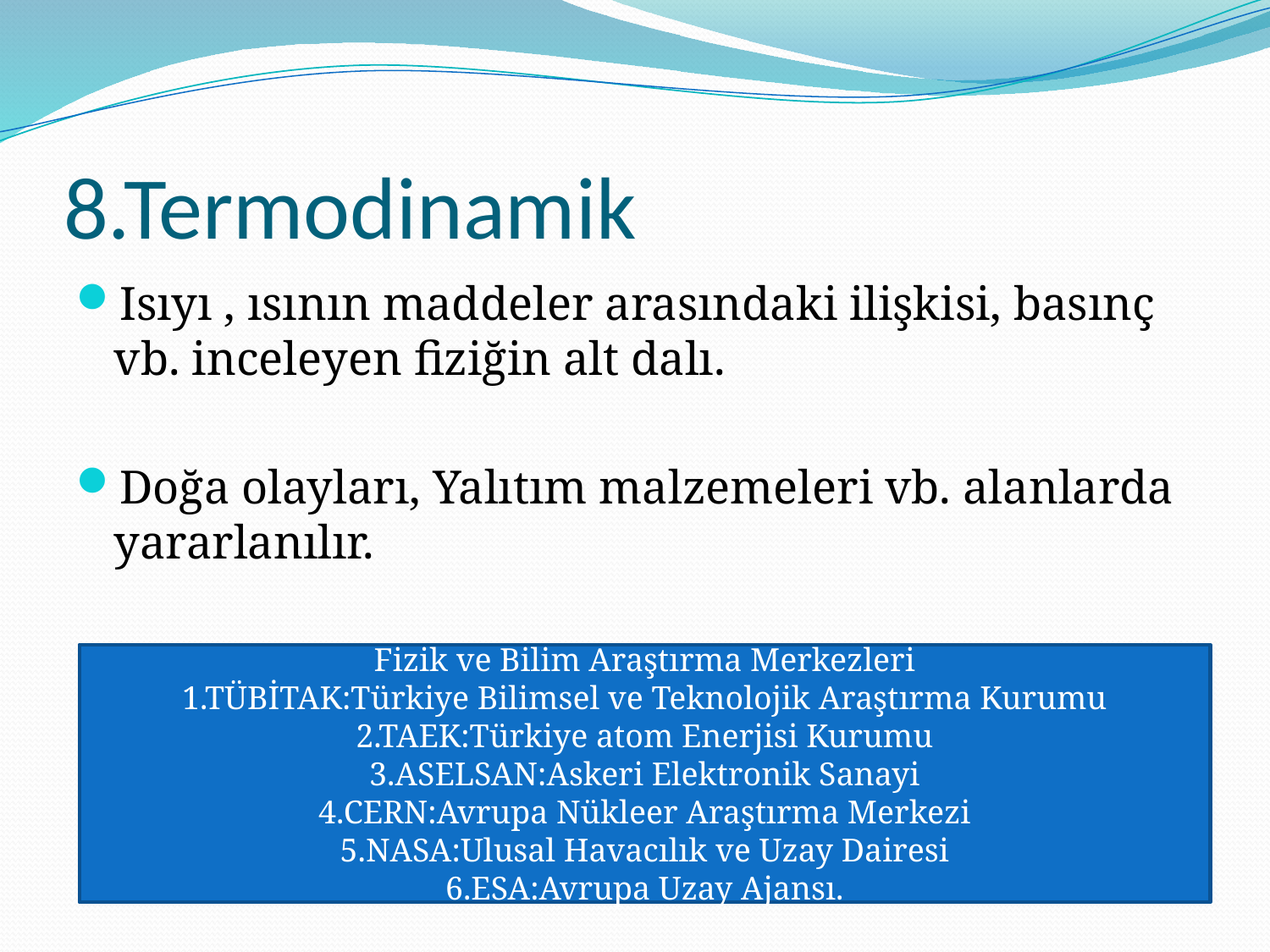

# 8.Termodinamik
Isıyı , ısının maddeler arasındaki ilişkisi, basınç vb. inceleyen fiziğin alt dalı.

Doğa olayları, Yalıtım malzemeleri vb. alanlarda yararlanılır.
Fizik ve Bilim Araştırma Merkezleri
1.TÜBİTAK:Türkiye Bilimsel ve Teknolojik Araştırma Kurumu
2.TAEK:Türkiye atom Enerjisi Kurumu
3.ASELSAN:Askeri Elektronik Sanayi
4.CERN:Avrupa Nükleer Araştırma Merkezi
5.NASA:Ulusal Havacılık ve Uzay Dairesi
6.ESA:Avrupa Uzay Ajansı.